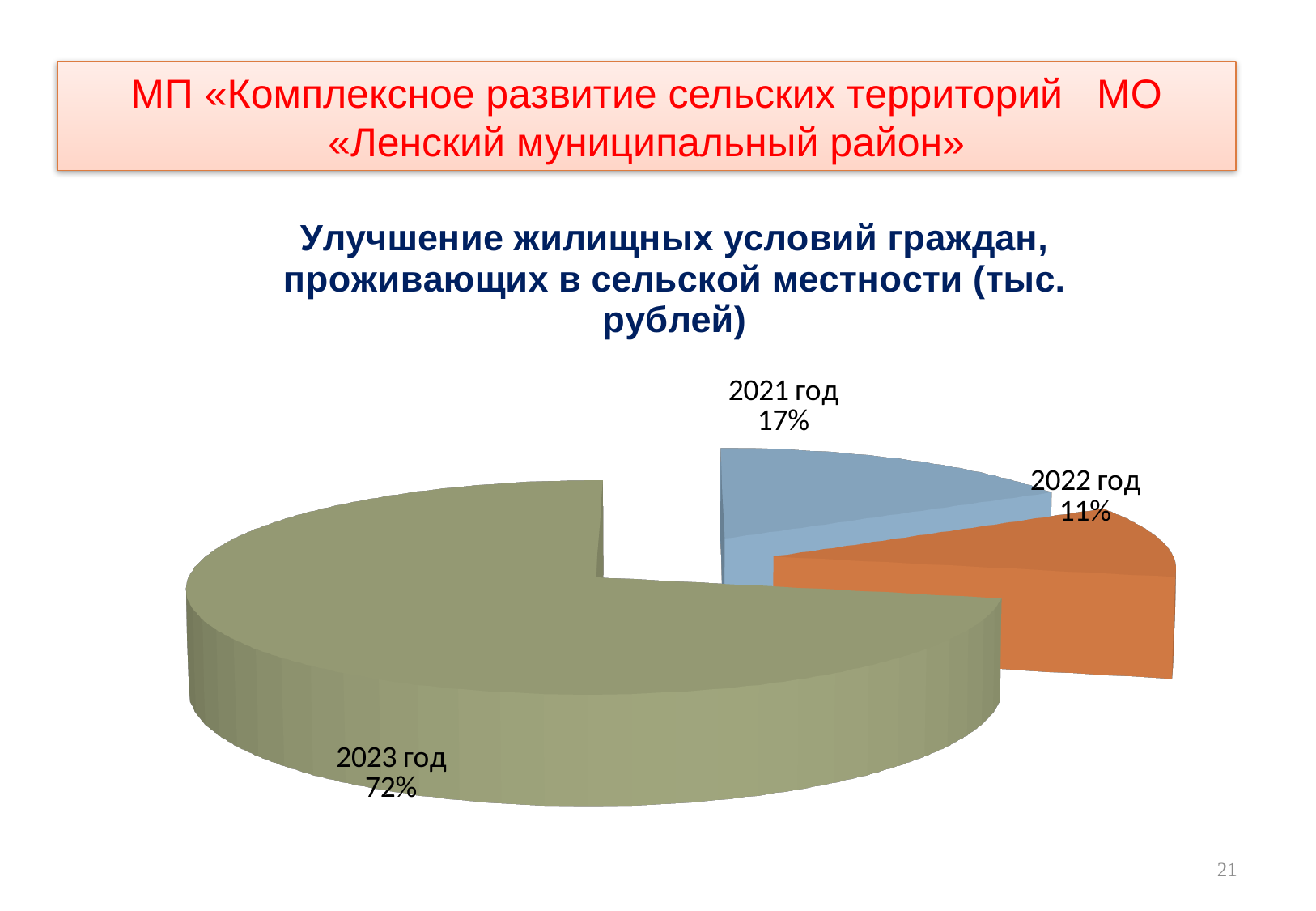

МП «Комплексное развитие сельских территорий   МО «Ленский муниципальный район»

[unsupported chart]

21